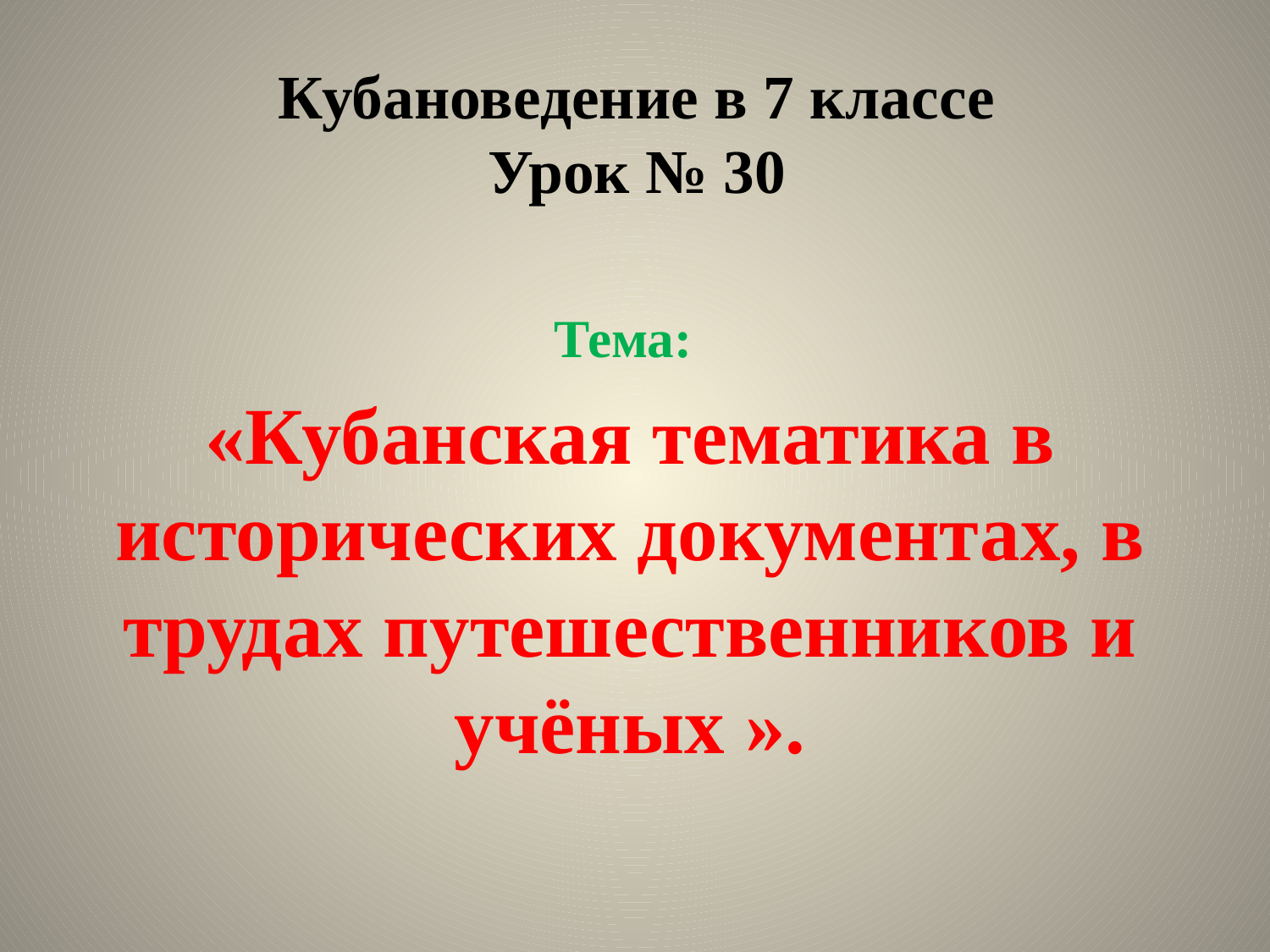

# Кубановедение в 7 классе Урок № 30
Тема:
«Кубанская тематика в исторических документах, в трудах путешественников и учёных ».